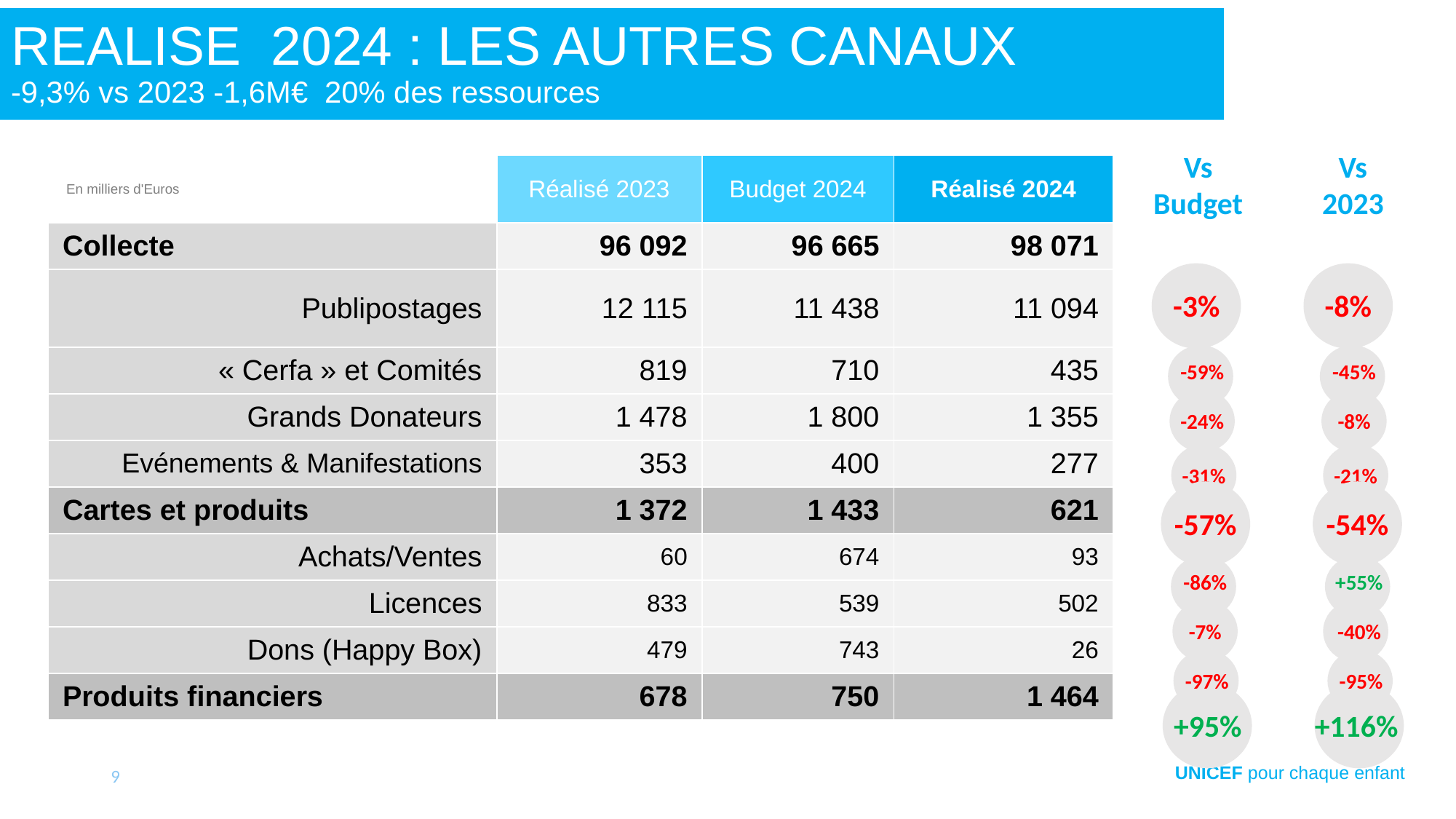

# REALISE  2024 : LES AUTRES CANAUX -9,3% vs 2023 -1,6M€  20% des ressources
Vs Budget
Vs 2023
| En milliers d'Euros | Réalisé 2023 | Budget 2024 | Réalisé 2024 |
| --- | --- | --- | --- |
| Collecte | 96 092 | 96 665 | 98 071 |
| Publipostages | 12 115 | 11 438 | 11 094 |
| « Cerfa » et Comités | 819 | 710 | 435 |
| Grands Donateurs | 1 478 | 1 800 | 1 355 |
| Evénements & Manifestations | 353 | 400 | 277 |
| Cartes et produits | 1 372 | 1 433 | 621 |
| Achats/Ventes | 60 | 674 | 93 |
| Licences | 833 | 539 | 502 |
| Dons (Happy Box) | 479 | 743 | 26 |
| Produits financiers | 678 | 750 | 1 464 |

-3%
-8%

-59%
-45%

-24%
-8%

-31%
-21%

-57%
-54%

-86%
+55%

-7%
-40%

-97%
-95%

+95%
+116%
9